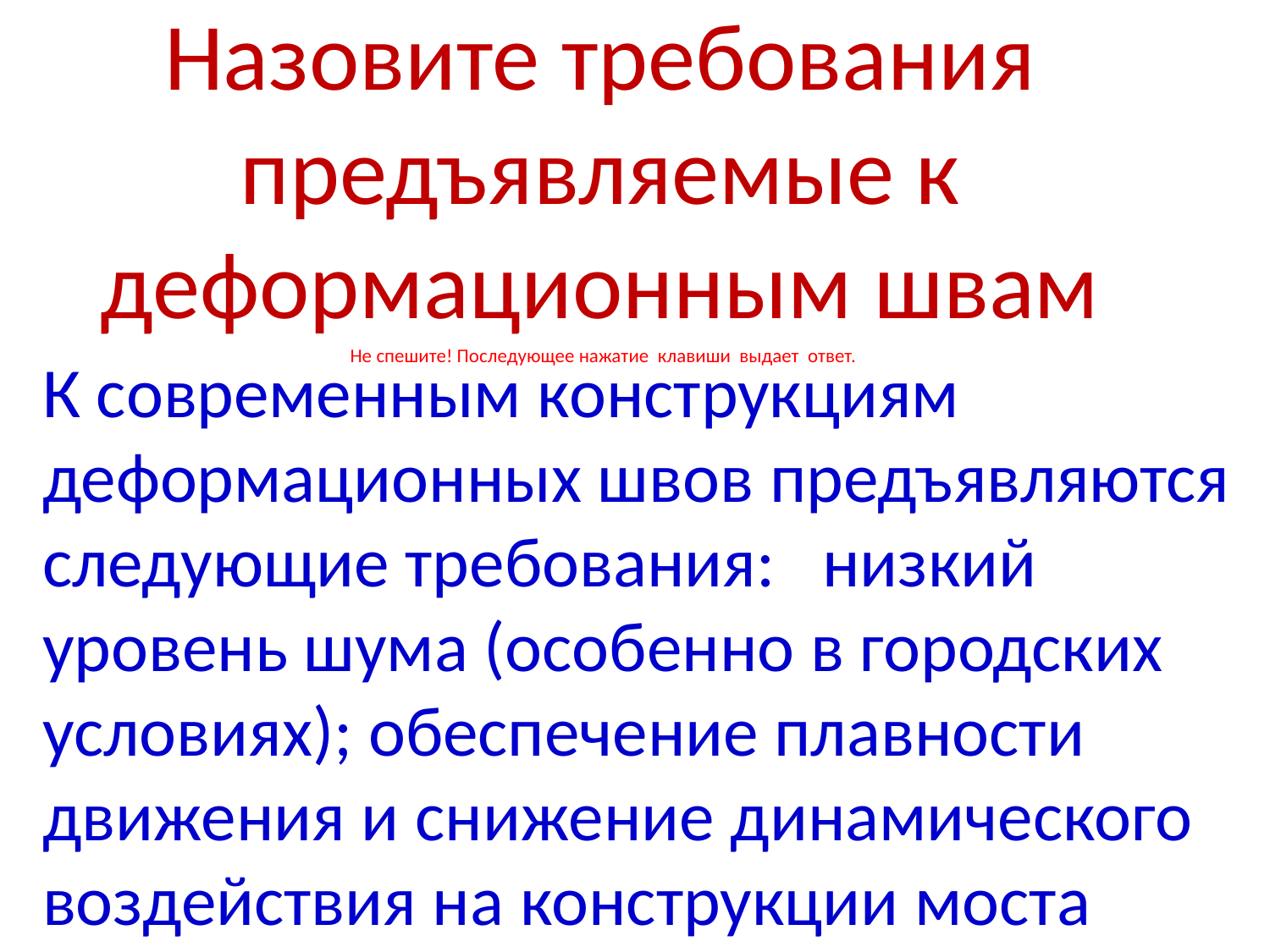

# Назовите требования предъявляемые к деформационным швам
Не спешите! Последующее нажатие  клавиши  выдает  ответ.
К современным конструкциям деформационных швов предъявляются следующие требования:   низкий уровень шума (особенно в городских условиях); обеспечение плавности движения и снижение динамического воздействия на конструкции моста